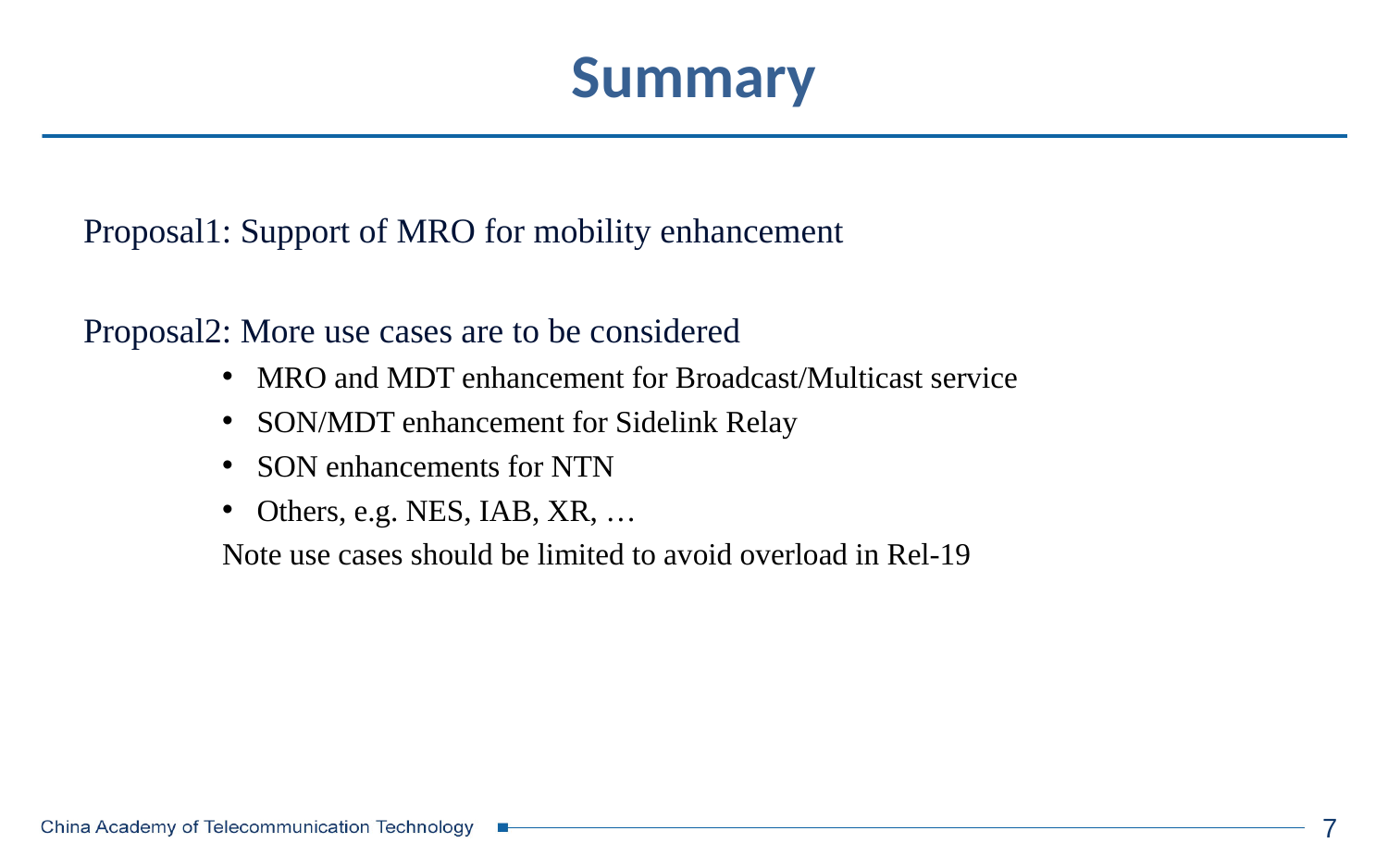

# Summary
Proposal1: Support of MRO for mobility enhancement

Proposal2: More use cases are to be considered
MRO and MDT enhancement for Broadcast/Multicast service
SON/MDT enhancement for Sidelink Relay
SON enhancements for NTN
Others, e.g. NES, IAB, XR, …
Note use cases should be limited to avoid overload in Rel-19

7